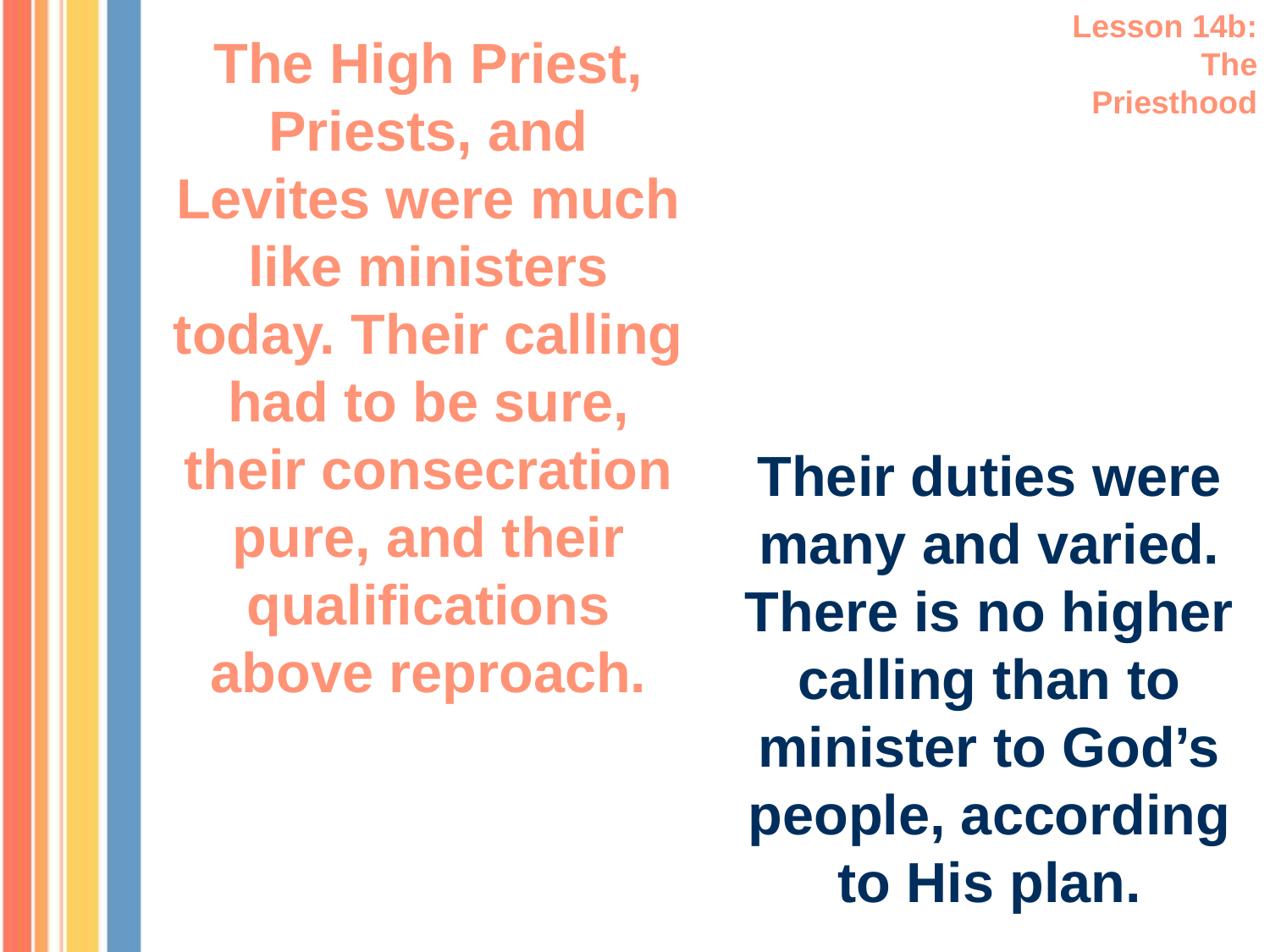

Lesson 14b: The Priesthood
The High Priest, Priests, and Levites were much like ministers today. Their calling had to be sure, their consecration pure, and their qualifications above reproach.
Their duties were many and varied. There is no higher calling than to minister to God’s people, according to His plan.